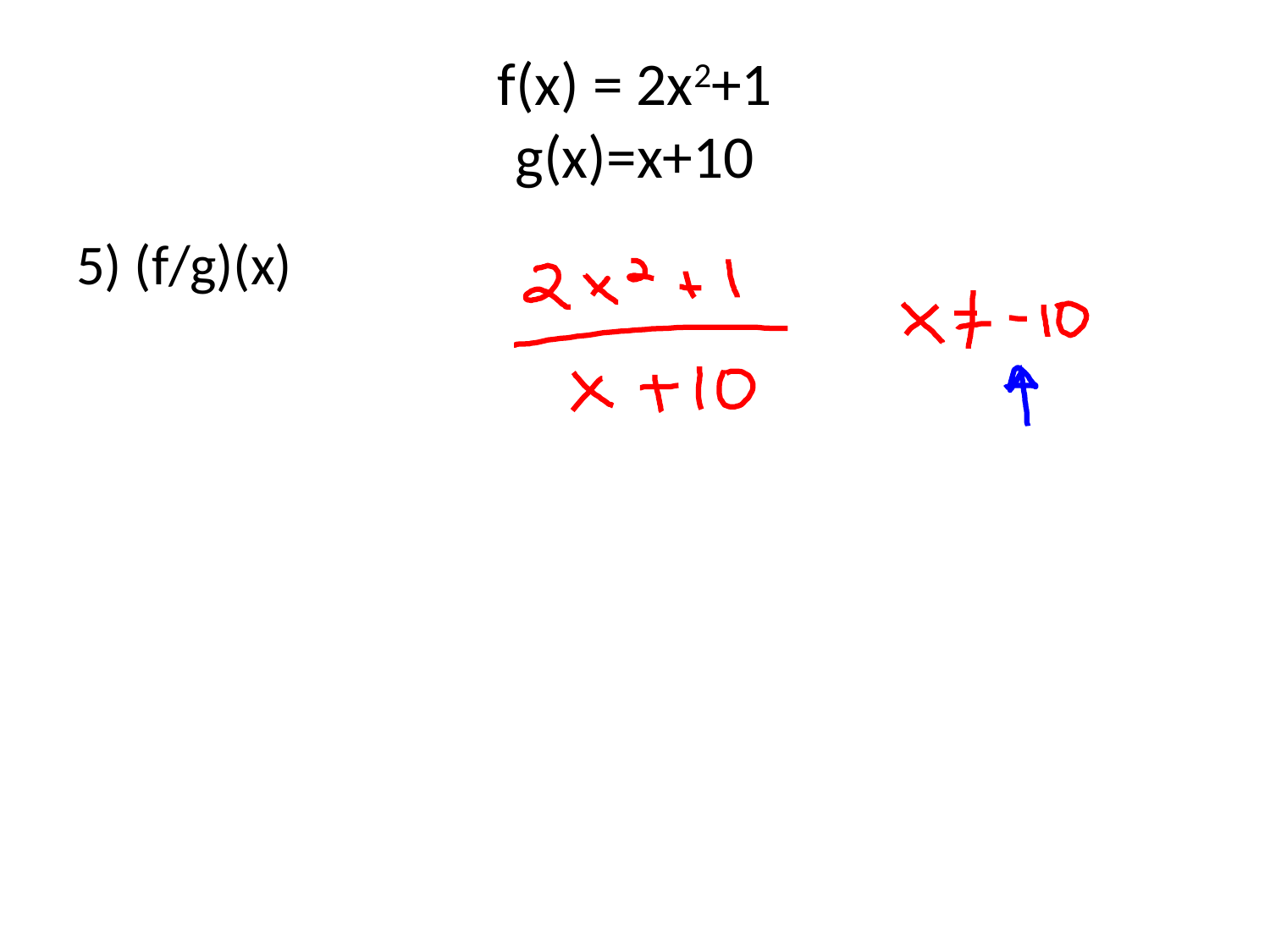

# f(x) = 2x2+1 g(x)=x+10
5) (f/g)(x)